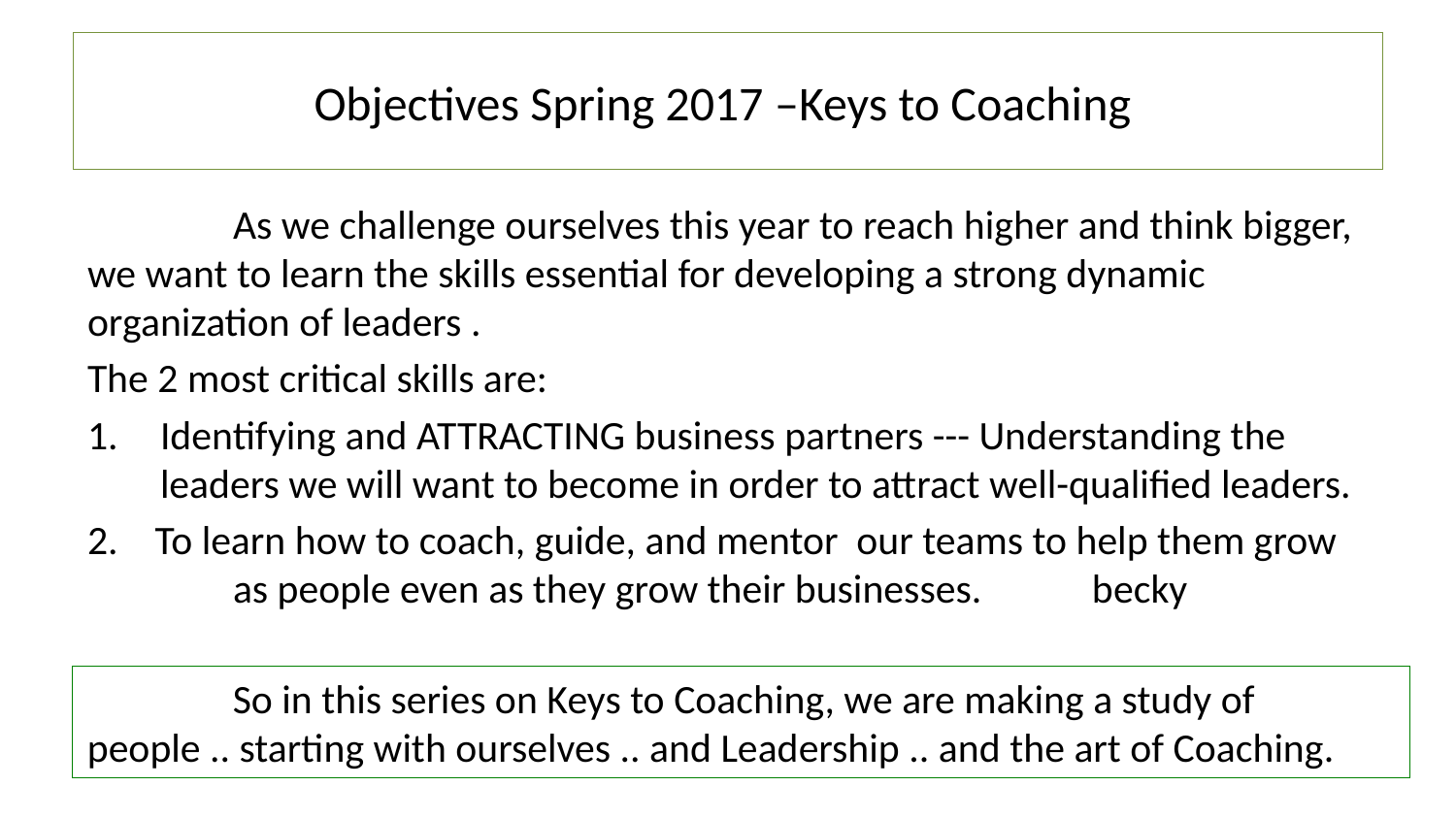

# Objectives Spring 2017 –Keys to Coaching
	As we challenge ourselves this year to reach higher and think bigger, we want to learn the skills essential for developing a strong dynamic organization of leaders .
The 2 most critical skills are:
Identifying and ATTRACTING business partners --- Understanding the leaders we will want to become in order to attract well-qualified leaders.
2.    To learn how to coach, guide, and mentor  our teams to help them grow 	as people even as they grow their businesses.            becky
	So in this series on Keys to Coaching, we are making a study of people .. starting with ourselves .. and Leadership .. and the art of Coaching.